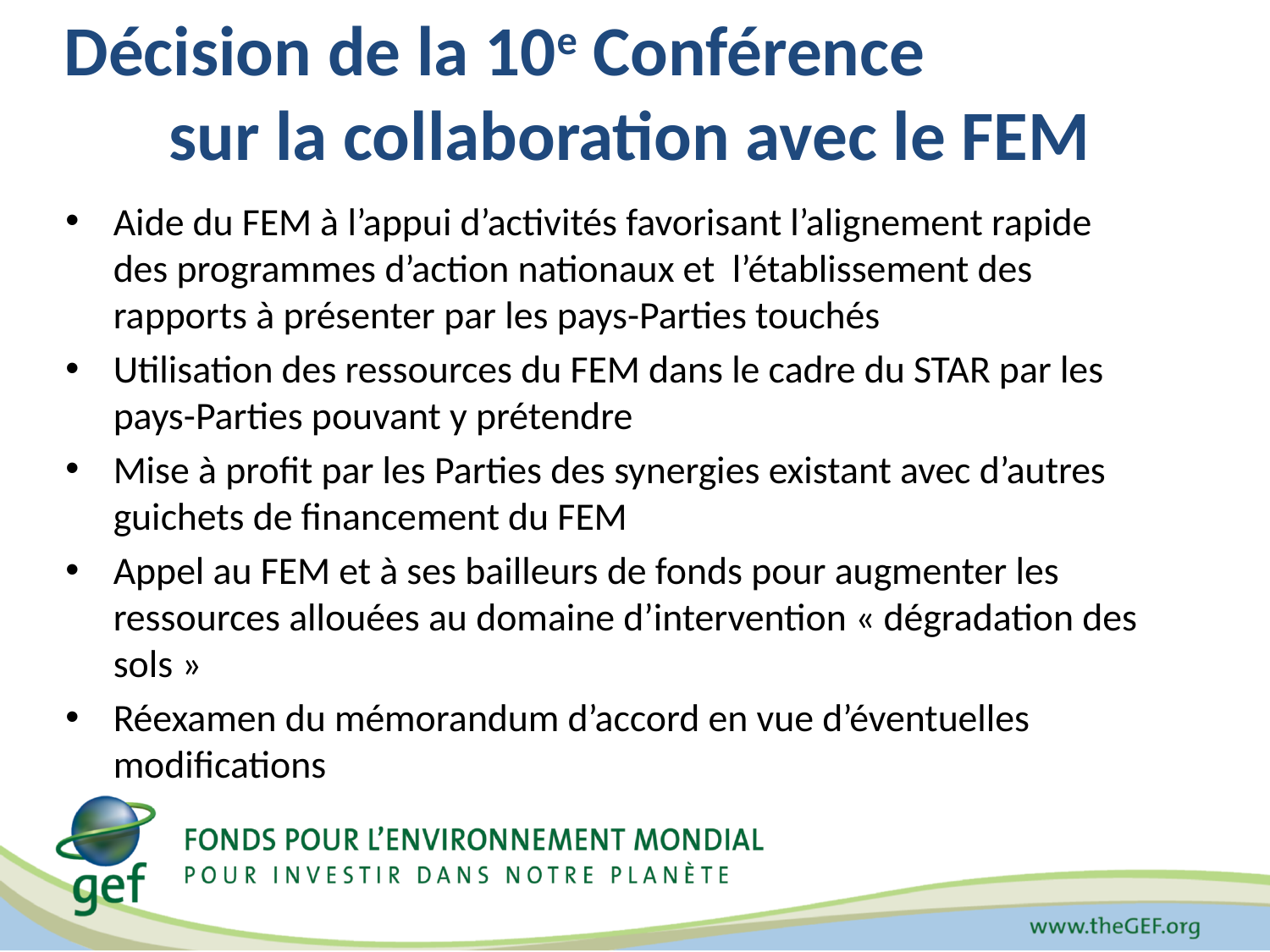

# Décision de la 10e Conférence                  sur la collaboration avec le FEM
Aide du FEM à l’appui d’activités favorisant l’alignement rapide   des programmes d’action nationaux et  l’établissement des rapports à présenter par les pays-Parties touchés
Utilisation des ressources du FEM dans le cadre du STAR par les pays-Parties pouvant y prétendre
Mise à profit par les Parties des synergies existant avec d’autres guichets de financement du FEM
Appel au FEM et à ses bailleurs de fonds pour augmenter les  ressources allouées au domaine d’intervention « dégradation des sols »
Réexamen du mémorandum d’accord en vue d’éventuelles modifications